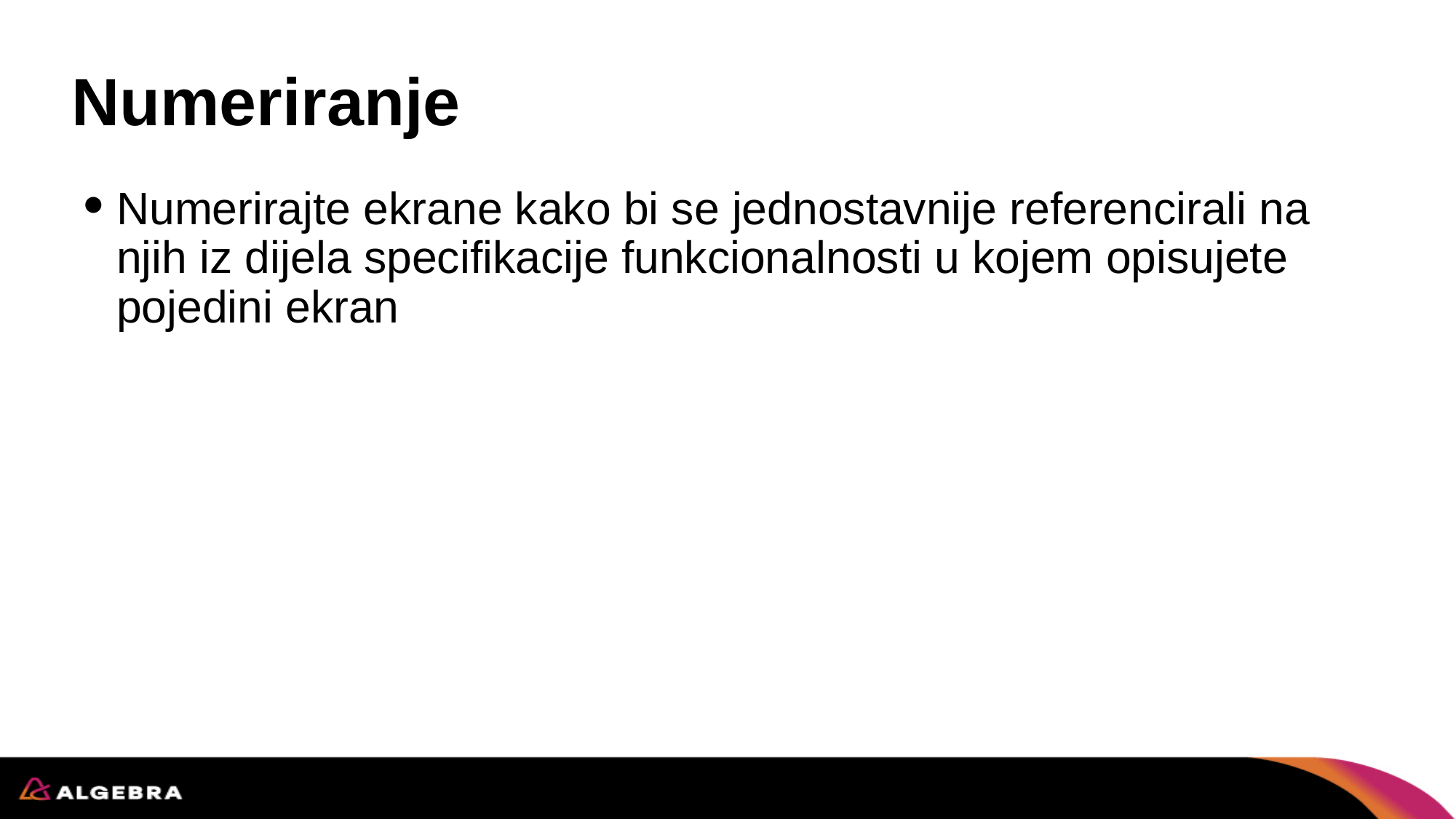

# Numeriranje
Numerirajte ekrane kako bi se jednostavnije referencirali na njih iz dijela specifikacije funkcionalnosti u kojem opisujete pojedini ekran